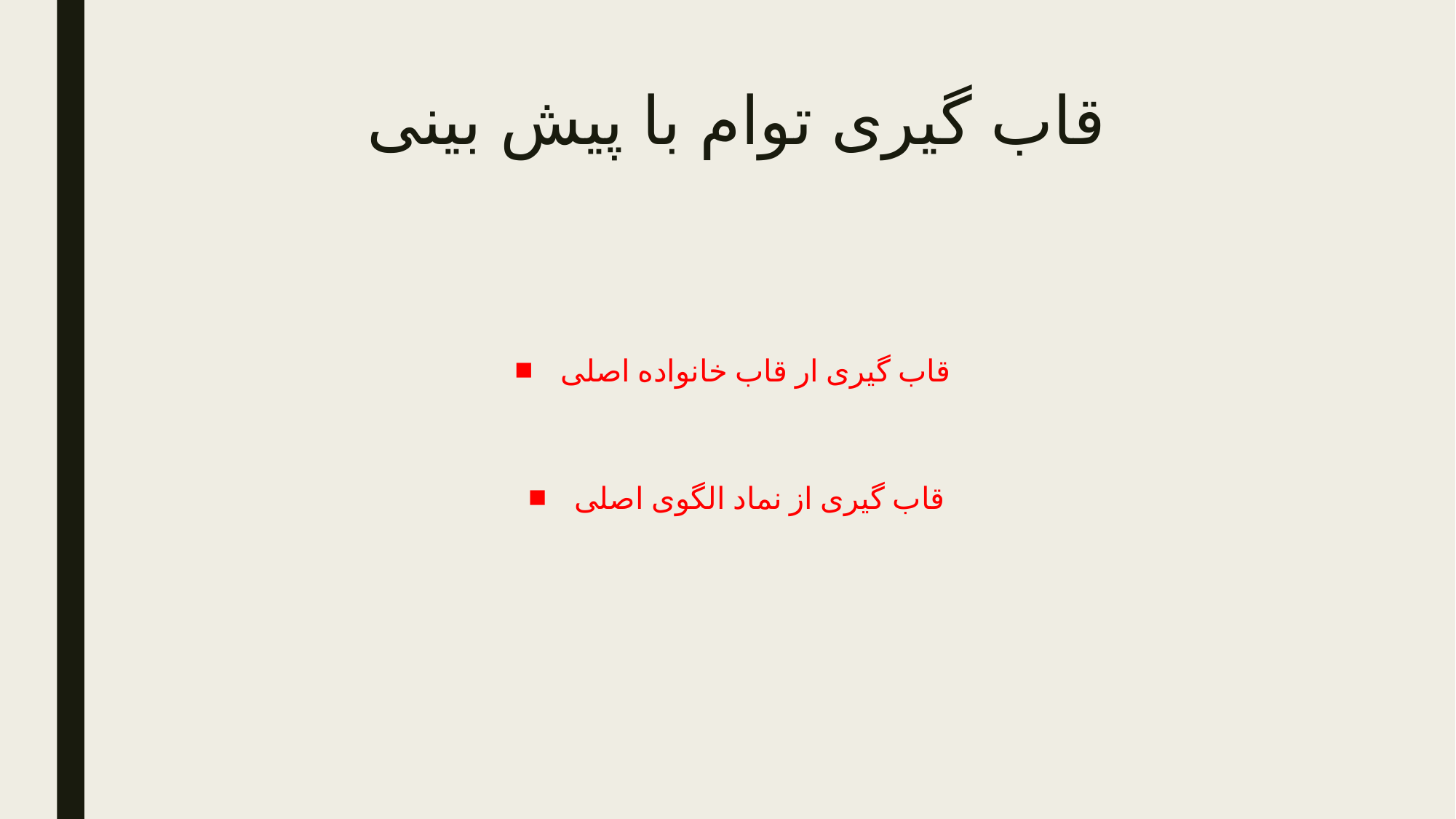

# قاب گیری توام با پیش بینی
قاب گیری ار قاب خانواده اصلی
قاب گیری از نماد الگوی اصلی